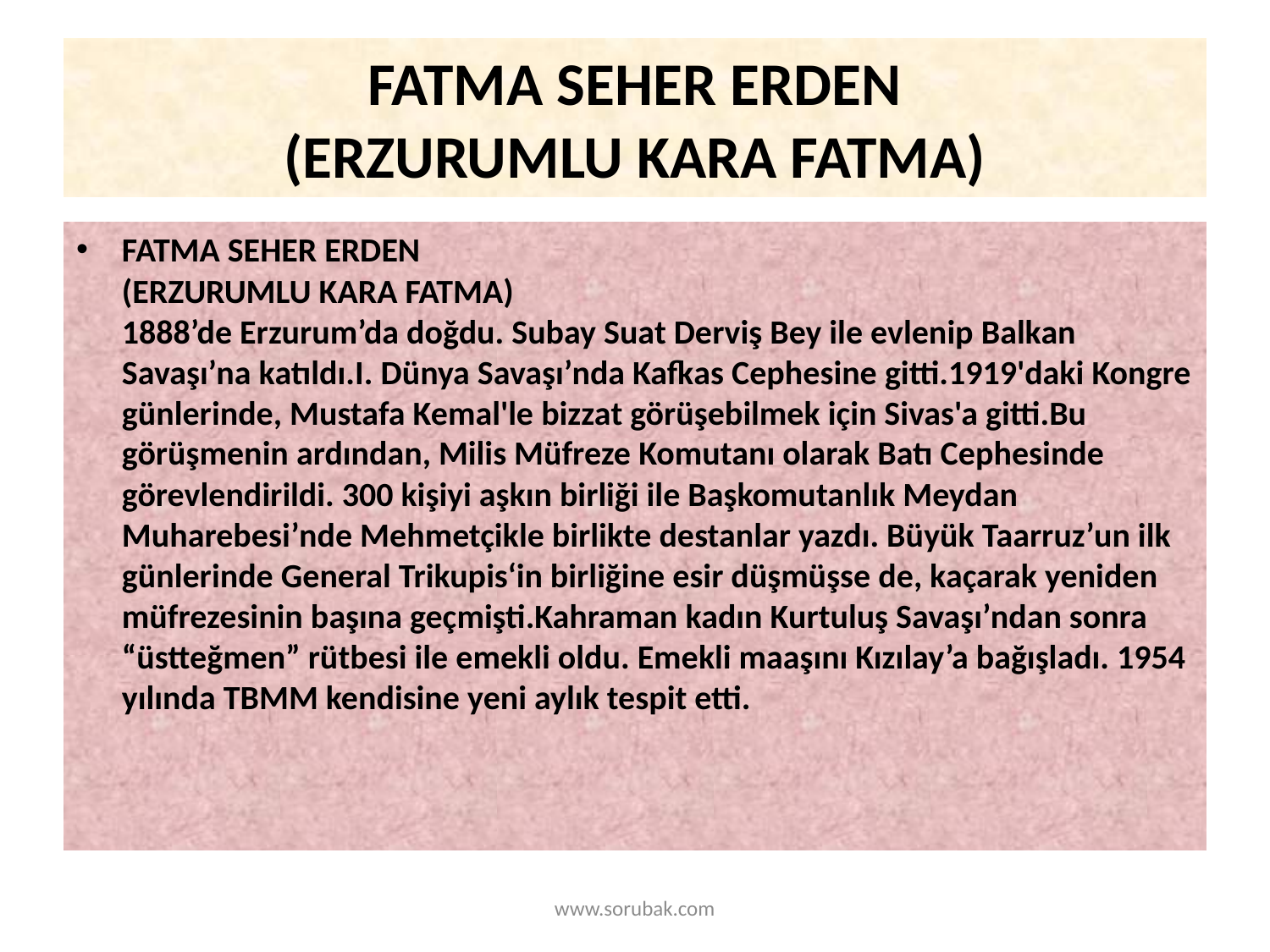

# FATMA SEHER ERDEN (ERZURUMLU KARA FATMA)
FATMA SEHER ERDEN
(ERZURUMLU KARA FATMA)
1888’de Erzurum’da doğdu. Subay Suat Derviş Bey ile evlenip Balkan Savaşı’na katıldı.I. Dünya Savaşı’nda Kafkas Cephesine gitti.1919'daki Kongre günlerinde, Mustafa Kemal'le bizzat görüşebilmek için Sivas'a gitti.Bu görüşmenin ardından, Milis Müfreze Komutanı olarak Batı Cephesinde görevlendirildi. 300 kişiyi aşkın birliği ile Başkomutanlık Meydan Muharebesi’nde Mehmetçikle birlikte destanlar yazdı. Büyük Taarruz’un ilk günlerinde General Trikupis‘in birliğine esir düşmüşse de, kaçarak yeniden müfrezesinin başına geçmişti.Kahraman kadın Kurtuluş Savaşı’ndan sonra “üstteğmen” rütbesi ile emekli oldu. Emekli maaşını Kızılay’a bağışladı. 1954 yılında TBMM kendisine yeni aylık tespit etti.
www.sorubak.com